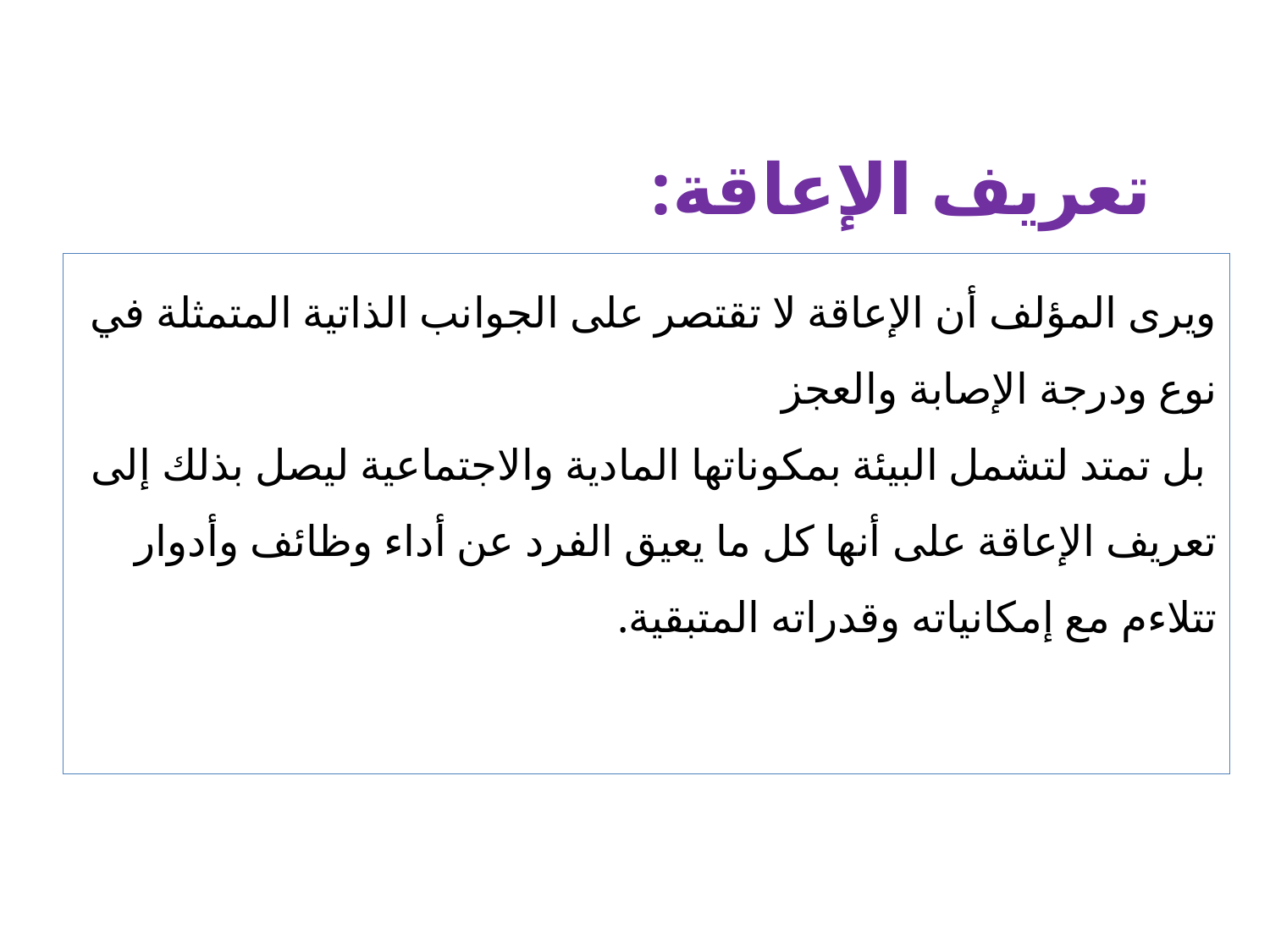

تعريف الإعاقة:
ويرى المؤلف أن الإعاقة لا تقتصر على الجوانب الذاتية المتمثلة في نوع ودرجة الإصابة والعجز
 بل تمتد لتشمل البيئة بمكوناتها المادية والاجتماعية ليصل بذلك إلى تعريف الإعاقة على أنها كل ما يعيق الفرد عن أداء وظائف وأدوار تتلاءم مع إمكانياته وقدراته المتبقية.